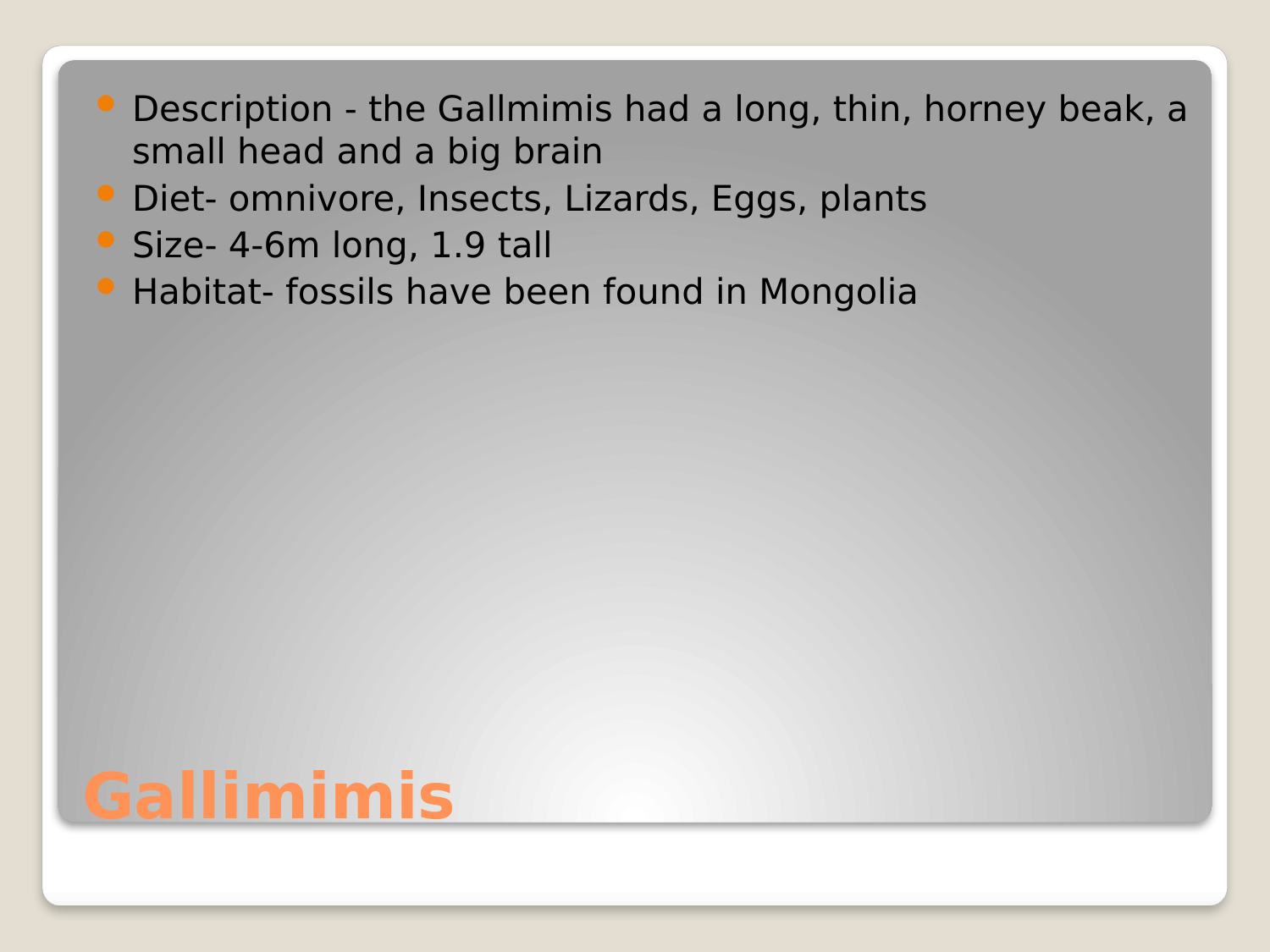

Description - the Gallmimis had a long, thin, horney beak, a small head and a big brain
Diet- omnivore, Insects, Lizards, Eggs, plants
Size- 4-6m long, 1.9 tall
Habitat- fossils have been found in Mongolia
# Gallimimis